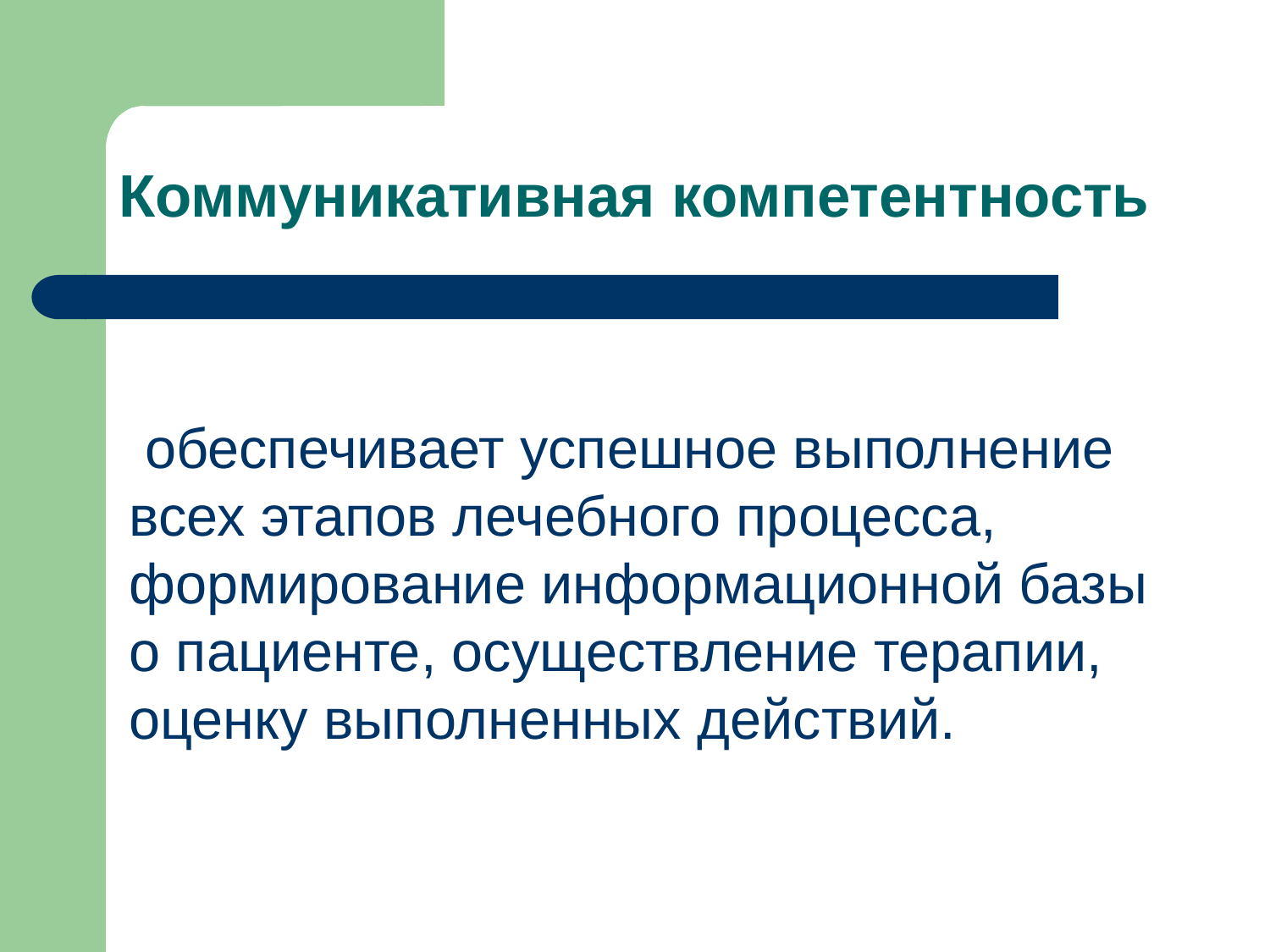

# Коммуникативная компетентность

 обеспечивает успешное выполнение всех этапов лечебного процесса, формирование информационной базы о пациенте, осуществление терапии, оценку выполненных действий.